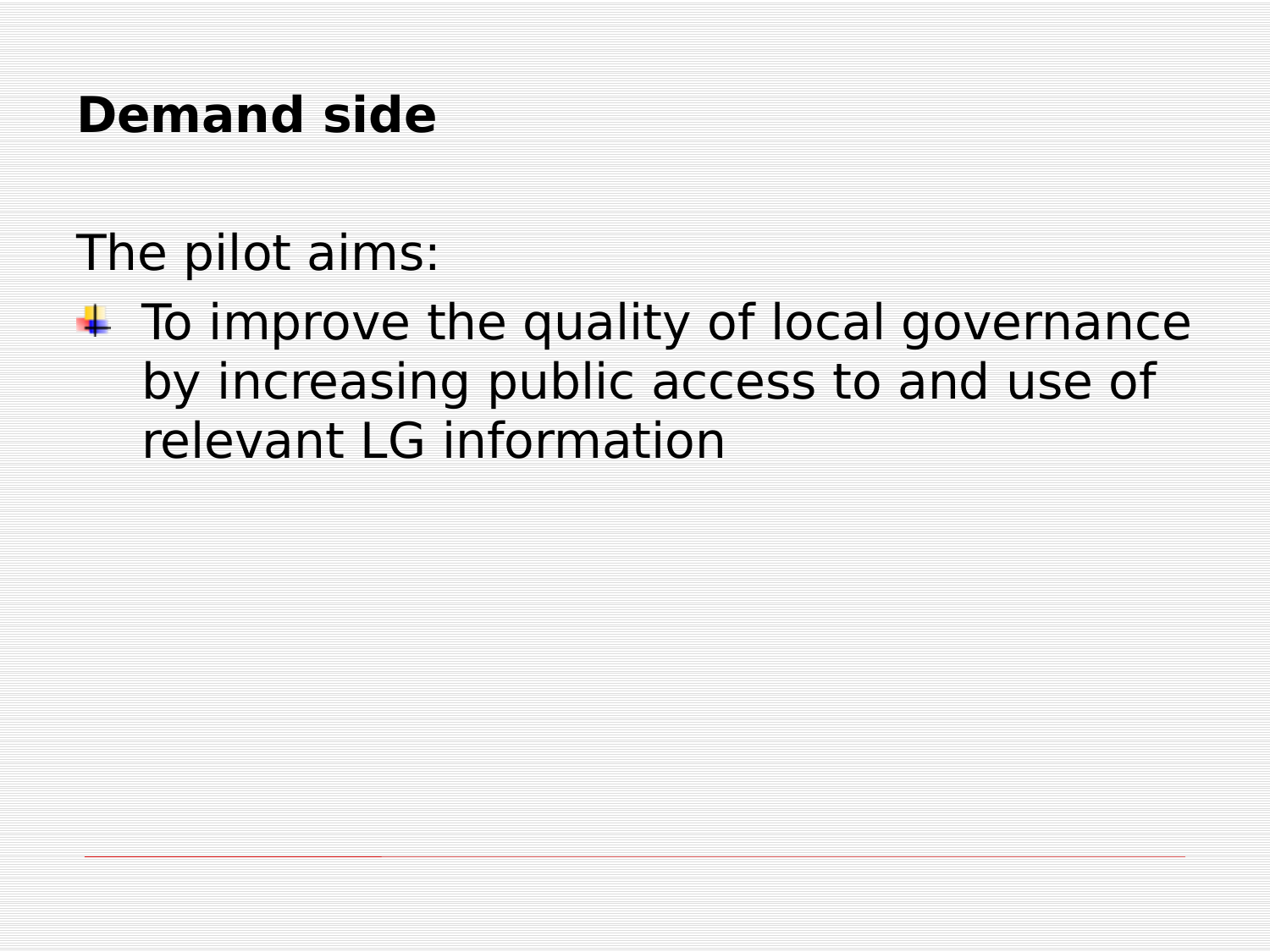

Demand side

The pilot aims:
To improve the quality of local governance by increasing public access to and use of relevant LG information